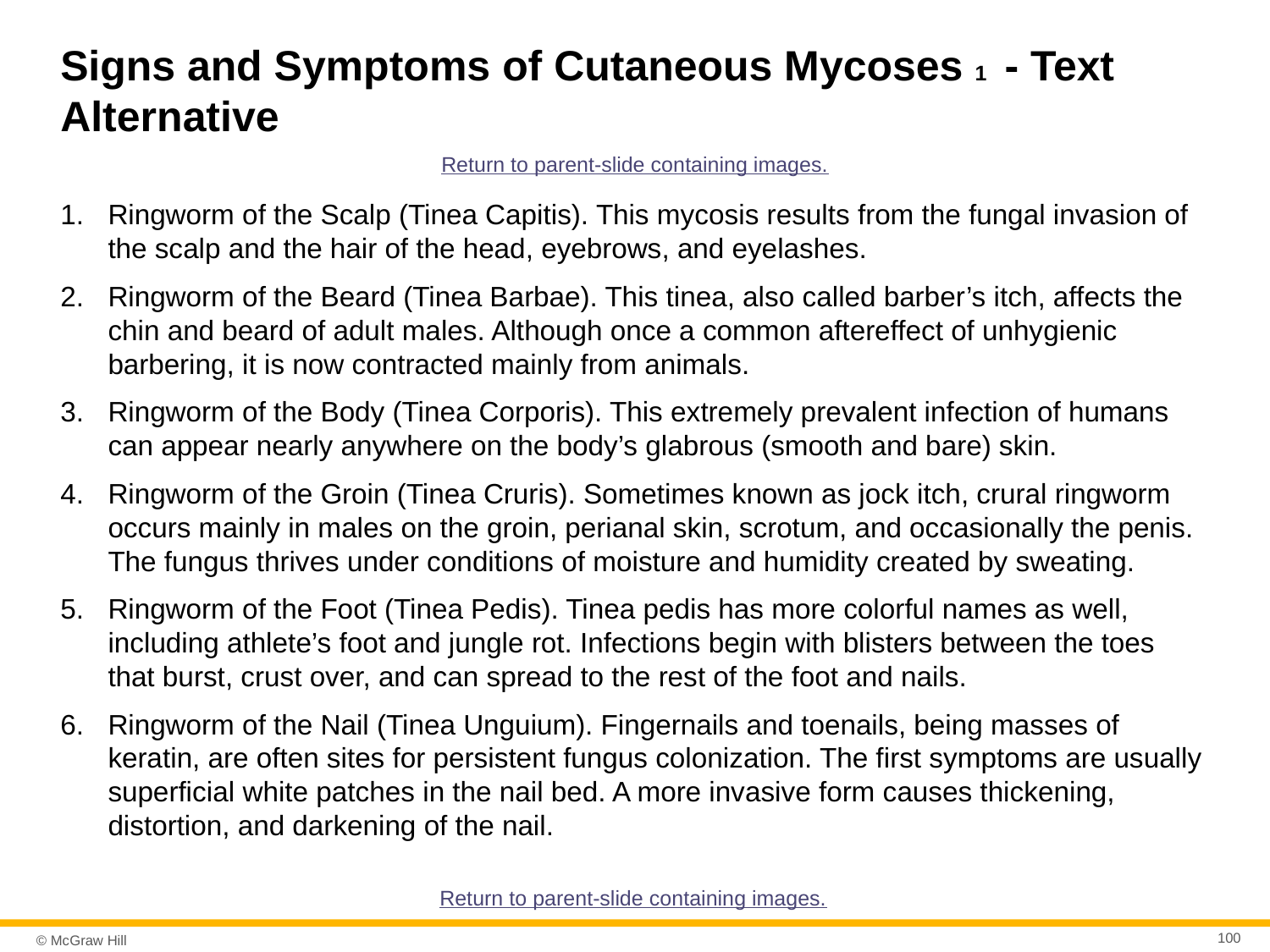

# Signs and Symptoms of Cutaneous Mycoses 1  - Text Alternative
Return to parent-slide containing images.
Ringworm of the Scalp (Tinea Capitis). This mycosis results from the fungal invasion of the scalp and the hair of the head, eyebrows, and eyelashes.
Ringworm of the Beard (Tinea Barbae). This tinea, also called barber’s itch, affects the chin and beard of adult males. Although once a common aftereffect of unhygienic barbering, it is now contracted mainly from animals.
Ringworm of the Body (Tinea Corporis). This extremely prevalent infection of humans can appear nearly anywhere on the body’s glabrous (smooth and bare) skin.
Ringworm of the Groin (Tinea Cruris). Sometimes known as jock itch, crural ringworm occurs mainly in males on the groin, perianal skin, scrotum, and occasionally the penis. The fungus thrives under conditions of moisture and humidity created by sweating.
Ringworm of the Foot (Tinea Pedis). Tinea pedis has more colorful names as well, including athlete’s foot and jungle rot. Infections begin with blisters between the toes that burst, crust over, and can spread to the rest of the foot and nails.
Ringworm of the Nail (Tinea Unguium). Fingernails and toenails, being masses of keratin, are often sites for persistent fungus colonization. The first symptoms are usually superficial white patches in the nail bed. A more invasive form causes thickening, distortion, and darkening of the nail.
Return to parent-slide containing images.